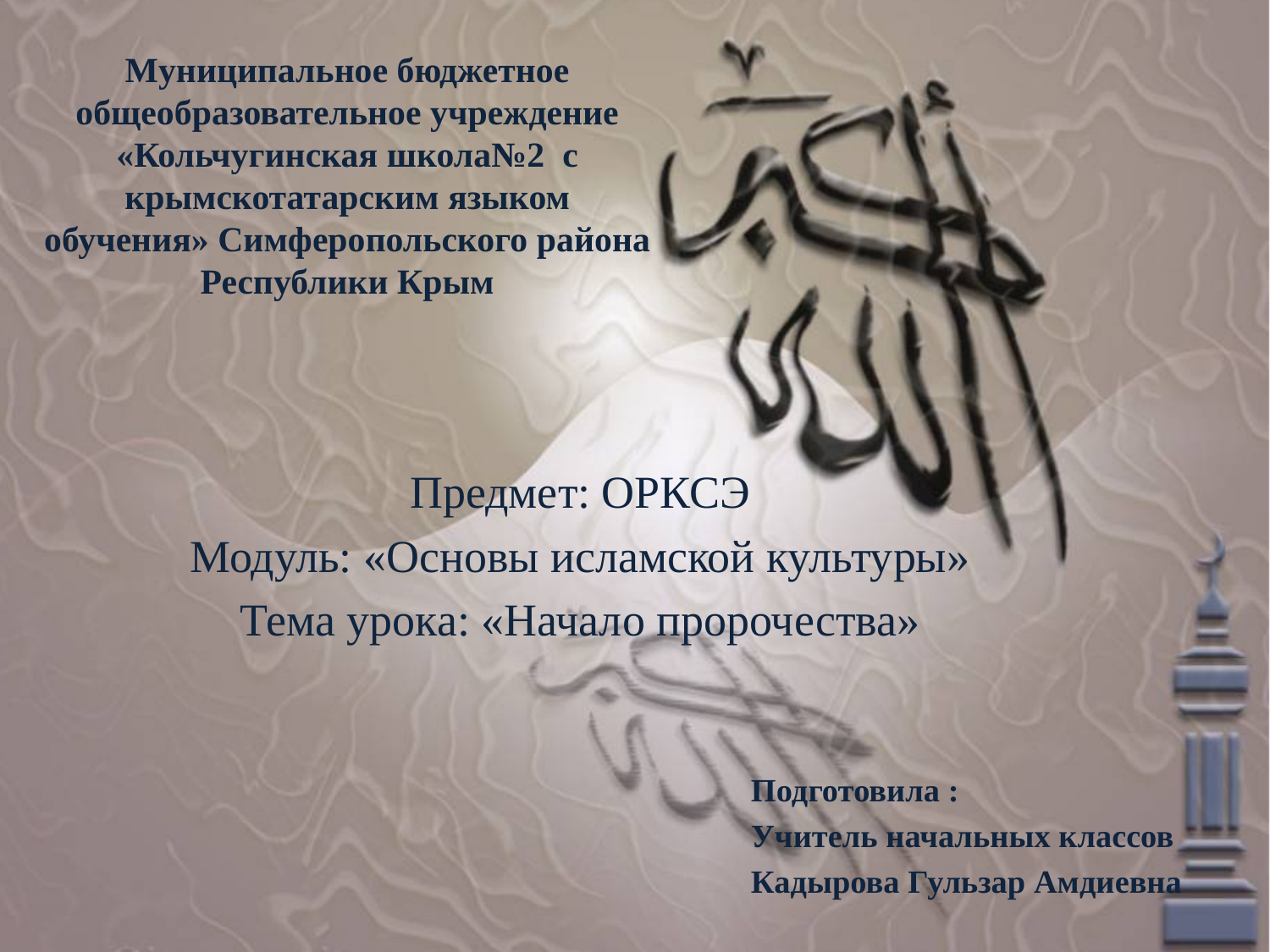

# Муниципальное бюджетное общеобразовательное учреждение
«Кольчугинская школа№2  с крымскотатарским языком обучения» Симферопольского района Республики Крым
Предмет: ОРКСЭ
Модуль: «Основы исламской культуры»
Тема урока: «Начало пророчества»
Подготовила :
Учитель начальных классов
Кадырова Гульзар Амдиевна